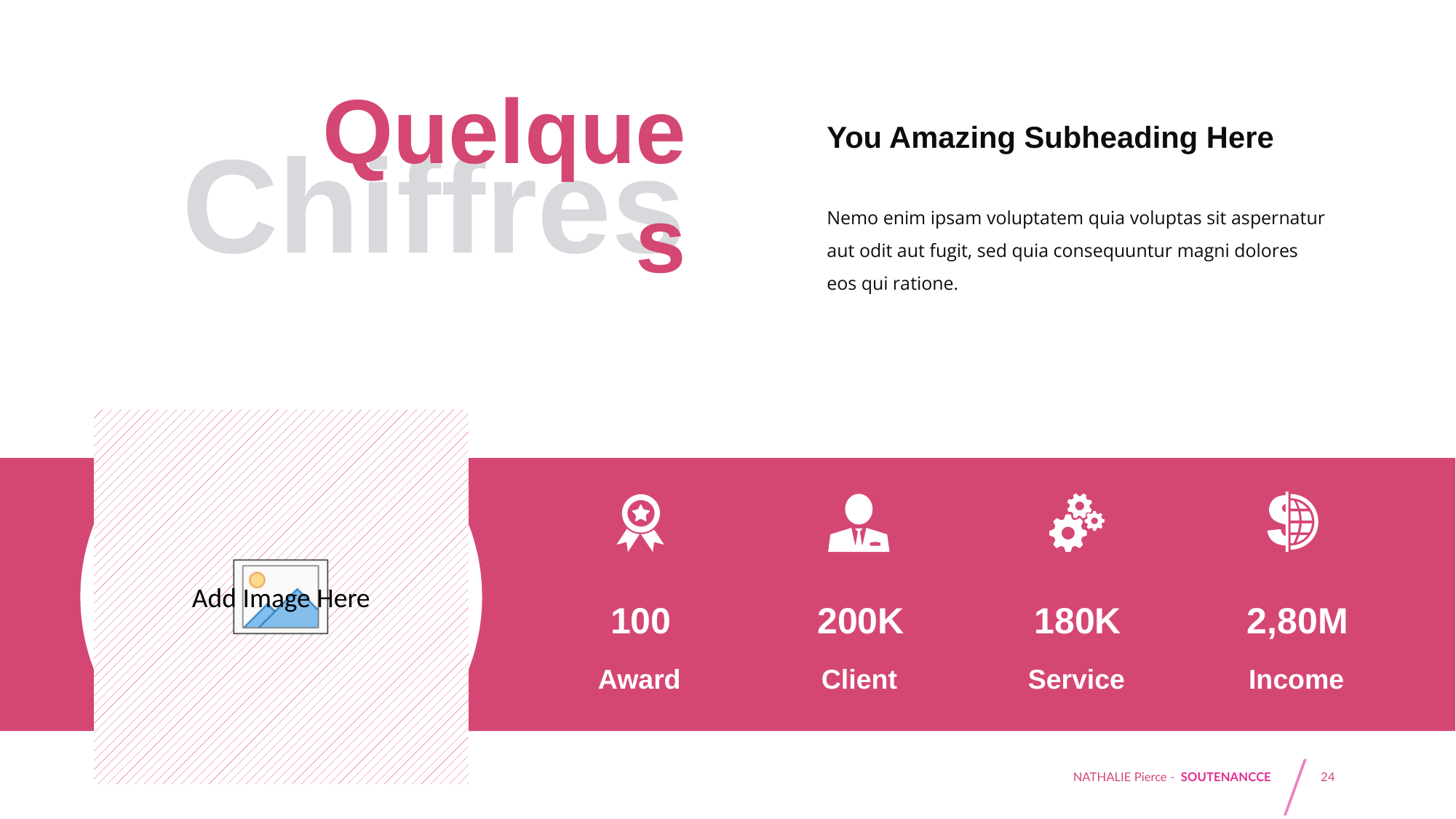

Quelques
You Amazing Subheading Here
Chiffres
Nemo enim ipsam voluptatem quia voluptas sit aspernatur aut odit aut fugit, sed quia consequuntur magni dolores eos qui ratione.

100
180K
2,80M
200K
Award
Client
Service
Income